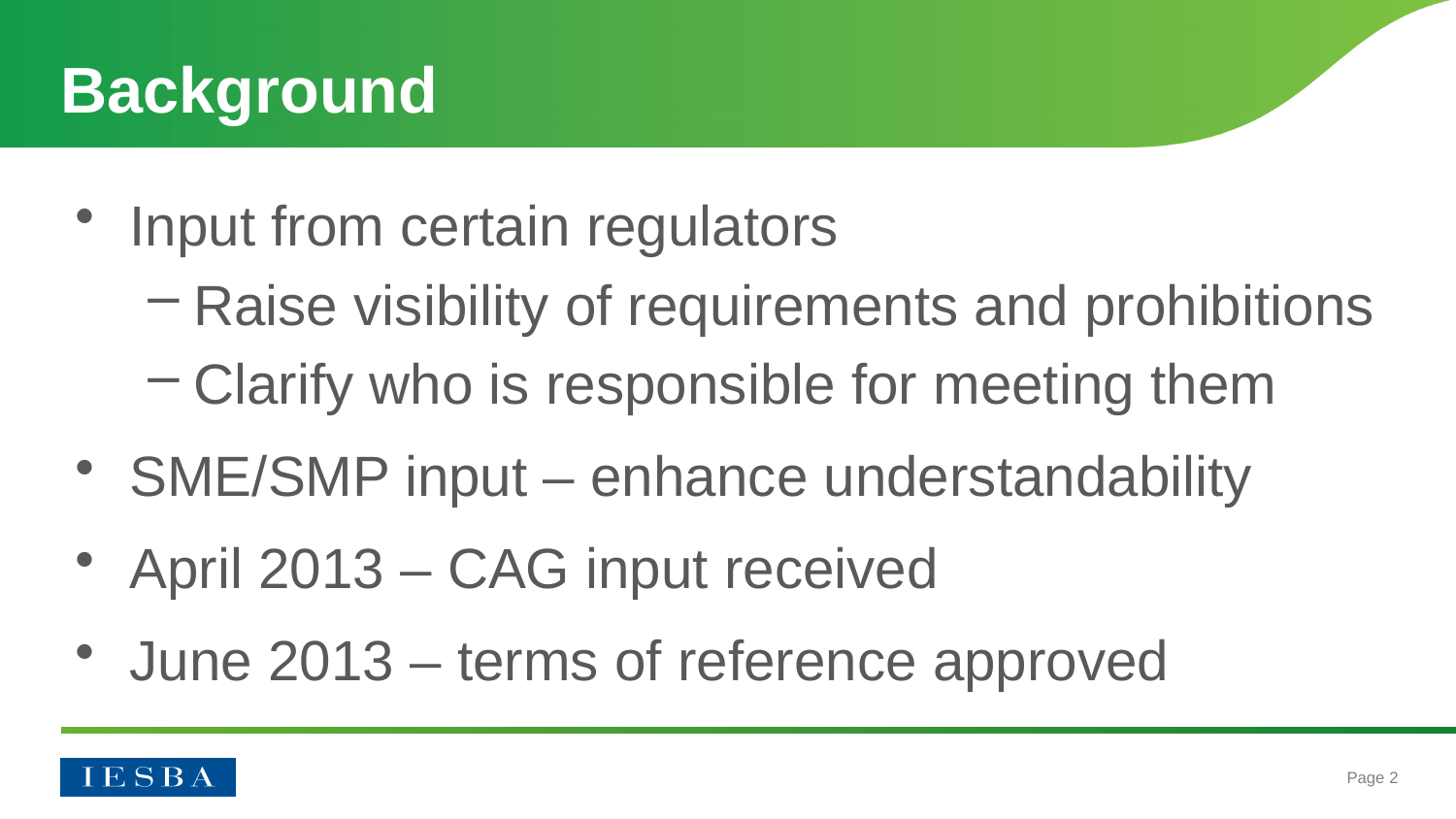

# Background
Input from certain regulators
Raise visibility of requirements and prohibitions
Clarify who is responsible for meeting them
SME/SMP input – enhance understandability
April 2013 – CAG input received
June 2013 – terms of reference approved